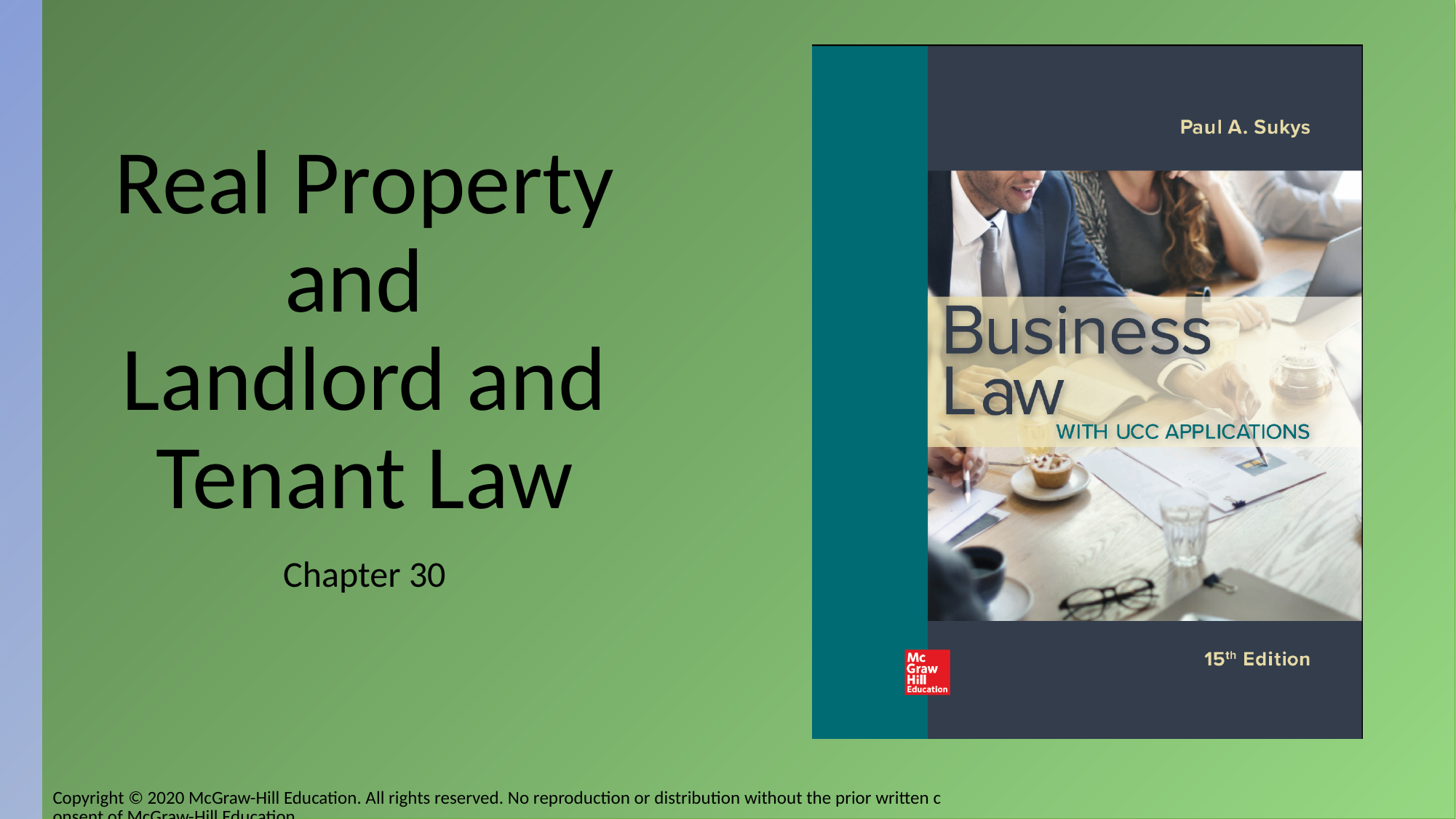

# Real Property and Landlord and Tenant Law
Chapter 30
Copyright © 2020 McGraw-Hill Education. All rights reserved. No reproduction or distribution without the prior written consent of McGraw-Hill Education.